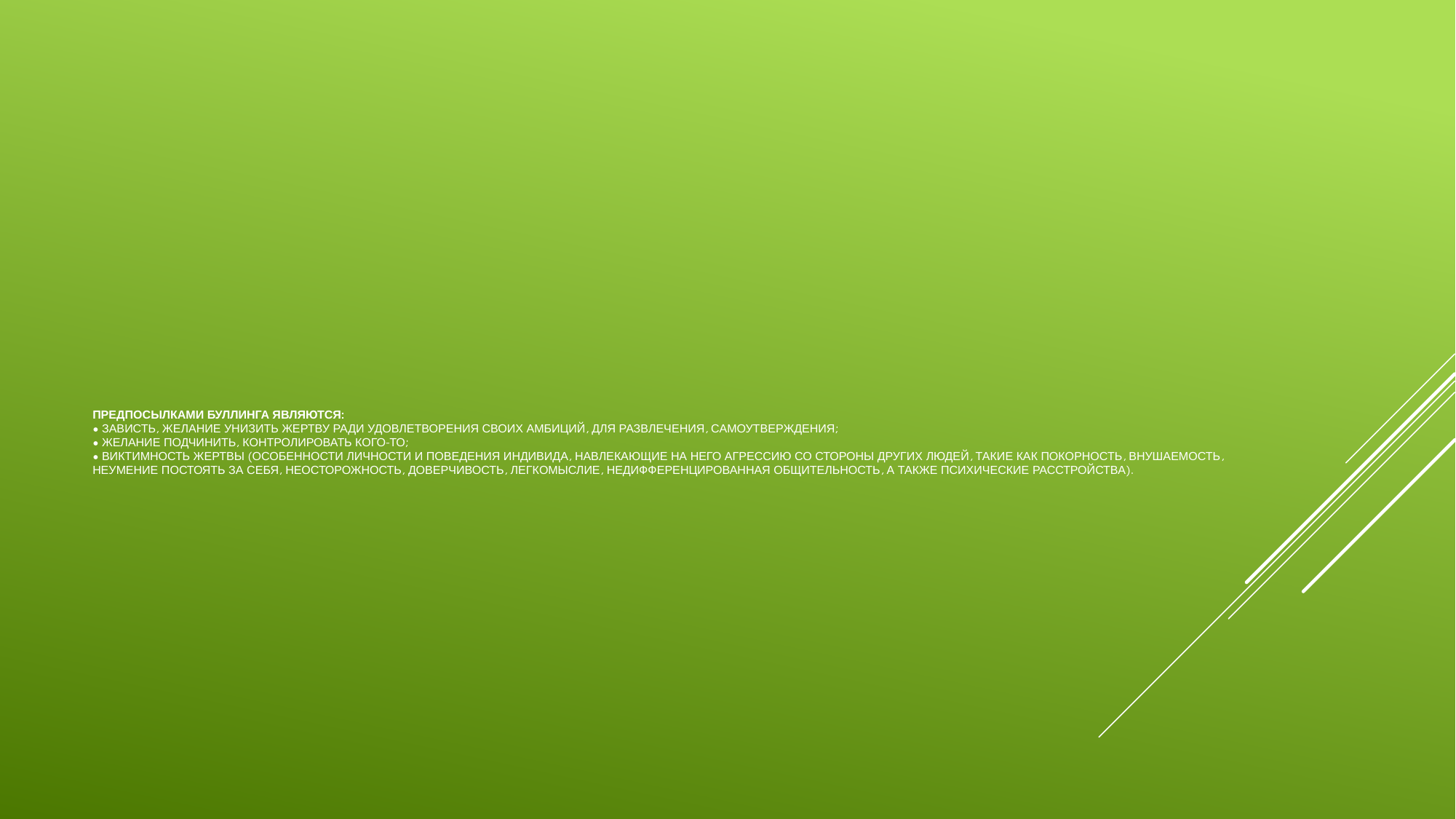

# Предпосылками буллинга являются: • зависть, желание унизить жертву ради удовлетворения своих амбиций, для развлечения, самоутверждения; • желание подчинить, контролировать кого-то; • виктимность жертвы (особенности личности и поведения индивида, навлекающие на него агрессию со стороны других людей, такие как покорность, внушаемость, неумение постоять за себя, неосторожность, доверчивость, легкомыслие, недифференцированная общительность, а также психические расстройства).